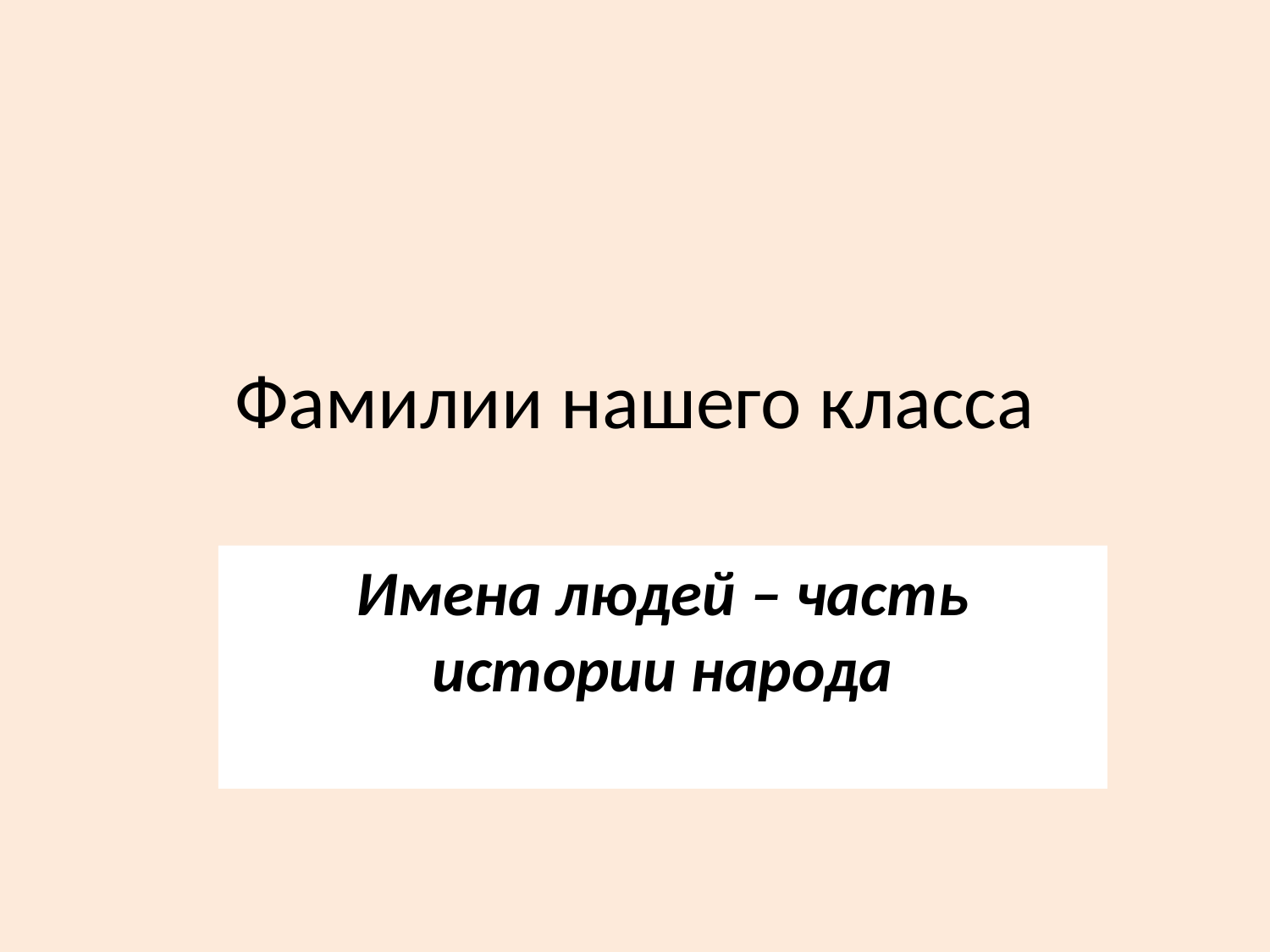

# Фамилии нашего класса
Имена людей – часть истории народа